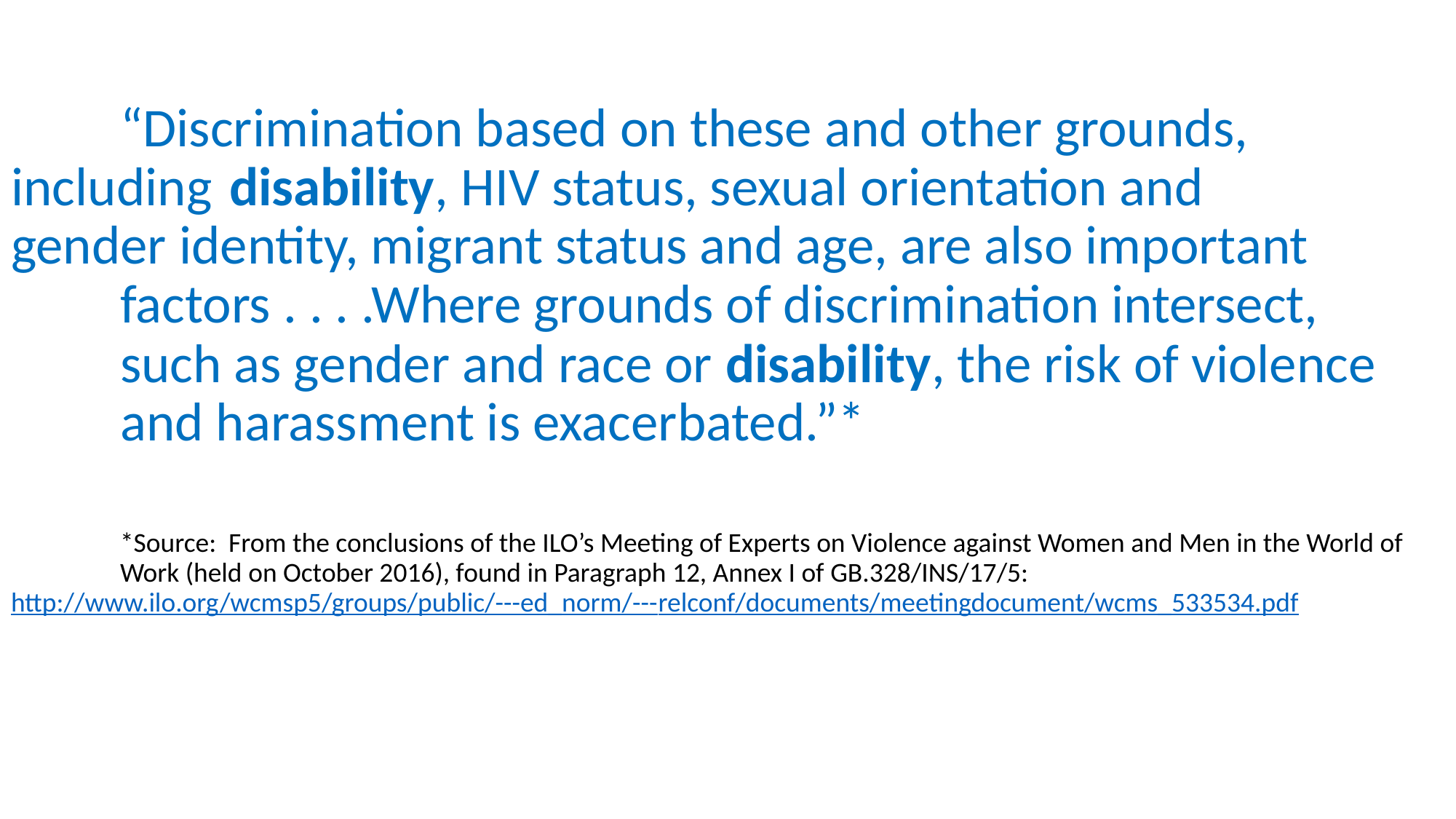

“Discrimination based on these and other grounds, 	including 	disability, HIV status, sexual orientation and 	gender identity, migrant status and age, are also important 	factors . . . .Where grounds of discrimination intersect, 	such as gender and race or disability, the risk of violence 	and harassment is exacerbated.”*

	*Source:  From the conclusions of the ILO’s Meeting of Experts on Violence against Women and Men in the World of 	Work (held on October 2016), found in Paragraph 12, Annex I of GB.328/INS/17/5: 	http://www.ilo.org/wcmsp5/groups/public/---ed_norm/---relconf/documents/meetingdocument/wcms_533534.pdf